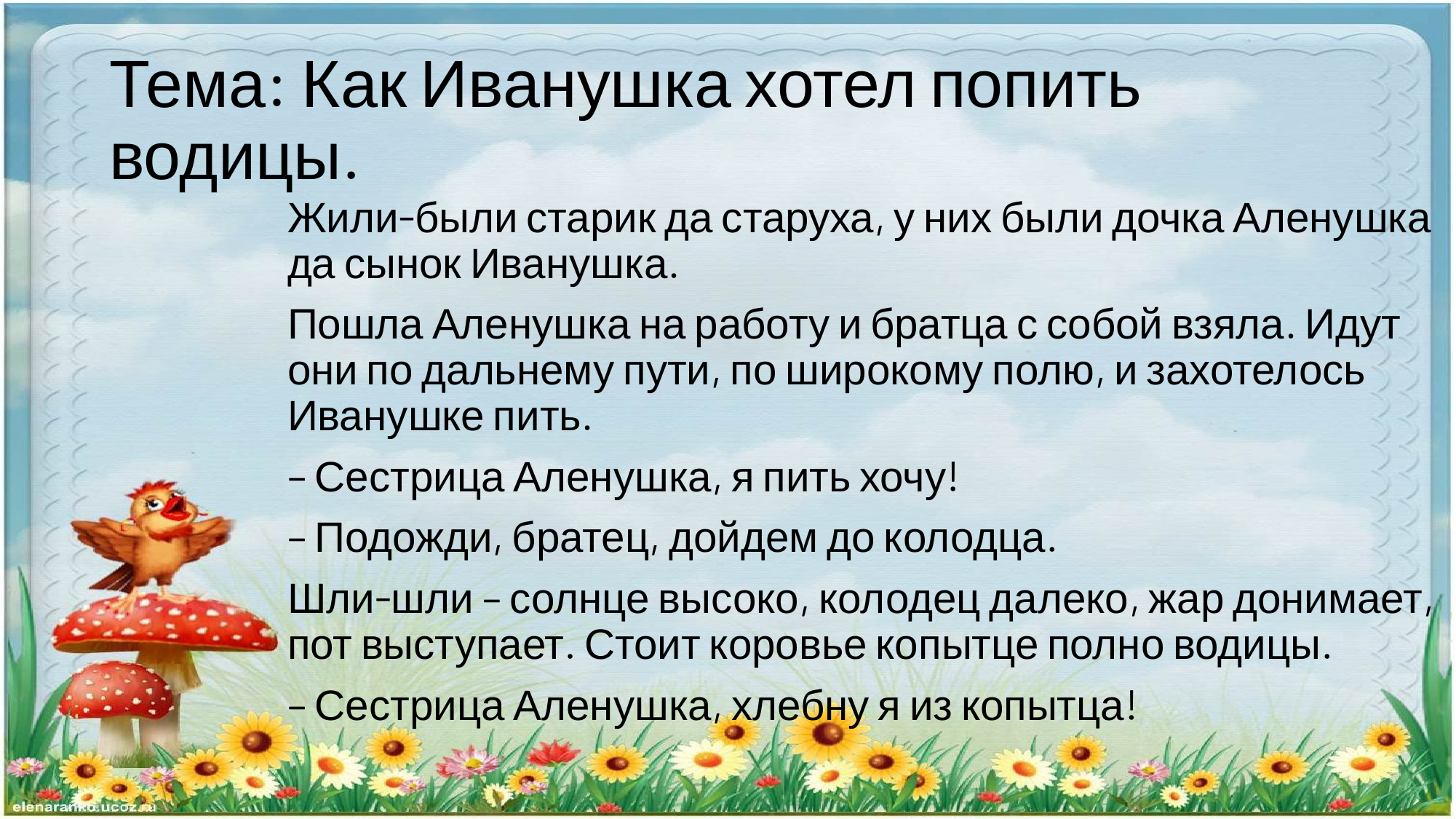

# Тема: Как Иванушка хотел попить водицы.
Жили-были старик да старуха, у них были дочка Аленушка да сынок Иванушка.
Пошла Аленушка на работу и братца с собой взяла. Идут они по дальнему пути, по широкому полю, и захотелось Иванушке пить.
– Сестрица Аленушка, я пить хочу!
– Подожди, братец, дойдем до колодца.
Шли-шли – солнце высоко, колодец далеко, жар донимает, пот выступает. Стоит коровье копытце полно водицы.
– Сестрица Аленушка, хлебну я из копытца!